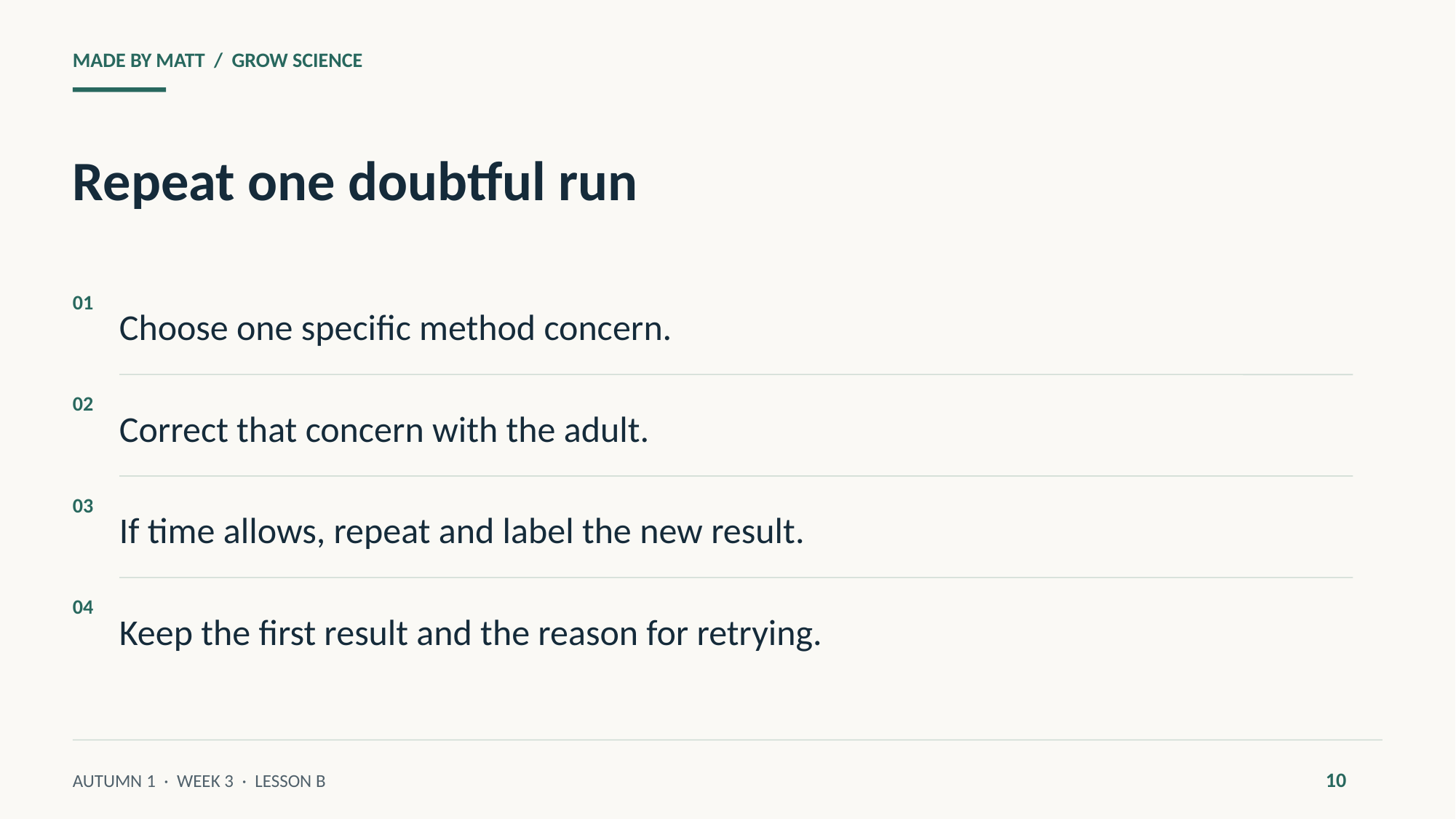

MADE BY MATT  /  GROW SCIENCE

Repeat one doubtful run
Choose one specific method concern.
01

Correct that concern with the adult.
02

If time allows, repeat and label the new result.
03

Keep the first result and the reason for retrying.
04

10
AUTUMN 1  ·  WEEK 3  ·  LESSON B